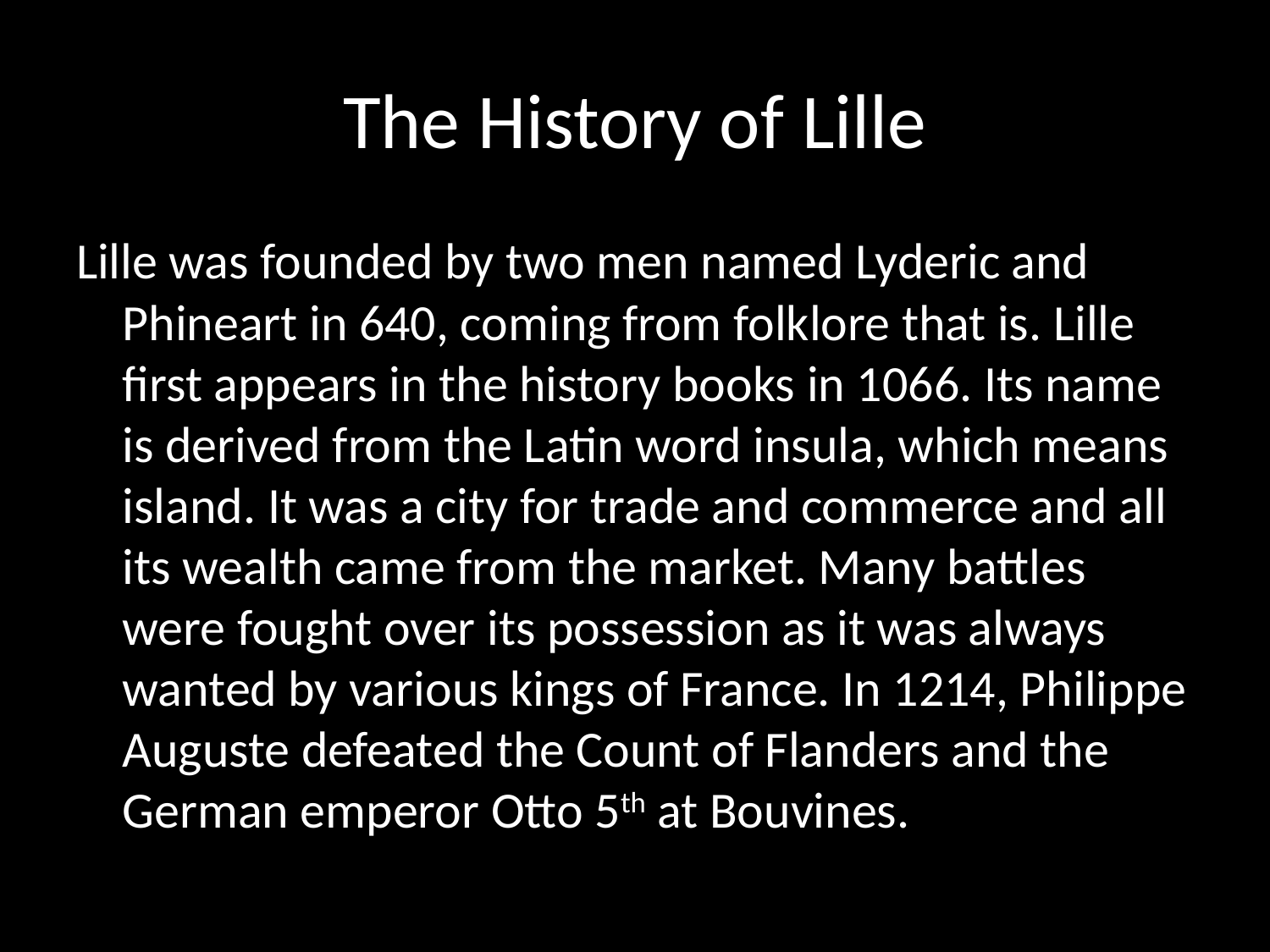

# The History of Lille
Lille was founded by two men named Lyderic and Phineart in 640, coming from folklore that is. Lille first appears in the history books in 1066. Its name is derived from the Latin word insula, which means island. It was a city for trade and commerce and all its wealth came from the market. Many battles were fought over its possession as it was always wanted by various kings of France. In 1214, Philippe Auguste defeated the Count of Flanders and the German emperor Otto 5th at Bouvines.